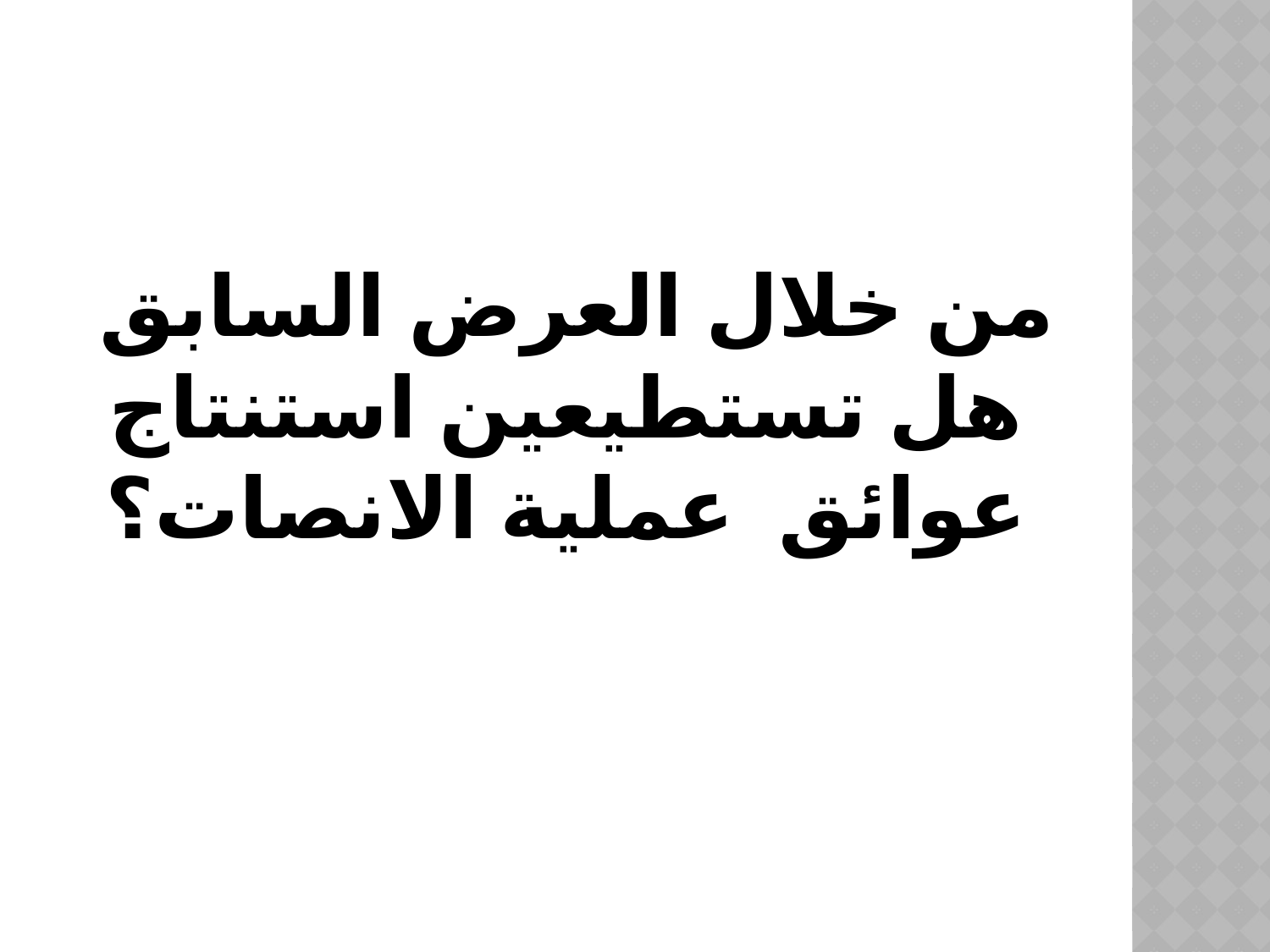

# من خلال العرض السابق هل تستطيعين استنتاج عوائق  عملية الانصات؟